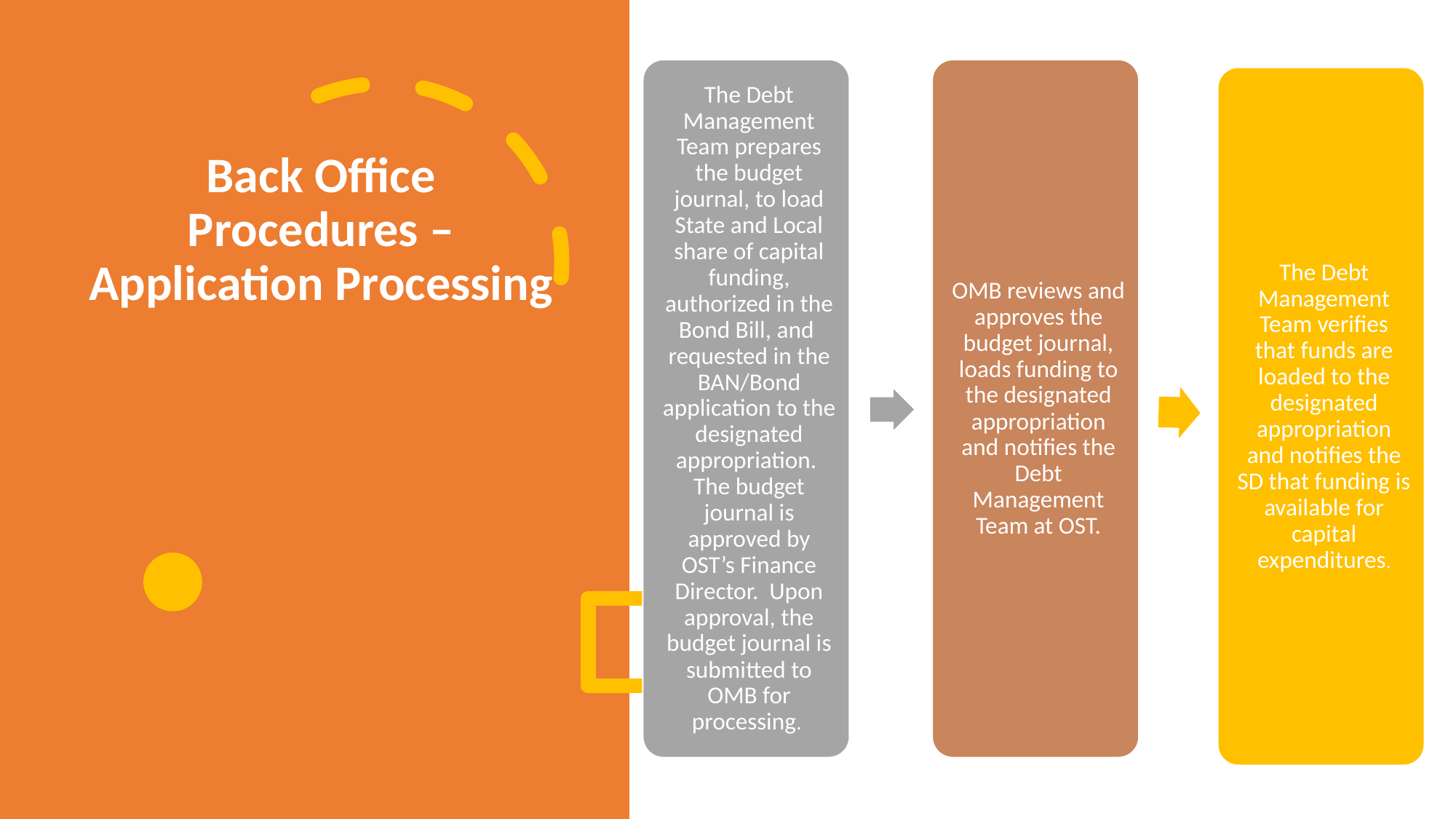

The Debt Management Team prepares the budget journal, to load State and Local share of capital funding, authorized in the Bond Bill, and  requested in the BAN/Bond application to the designated appropriation.  The budget journal is approved by OST’s Finance Director.  Upon approval, the budget journal is submitted to OMB for processing.

OMB reviews and approves the budget journal, loads funding to the designated appropriation and notifies the Debt Management Team at OST.

The Debt Management Team verifies that funds are loaded to the designated appropriation and notifies the SD that funding is available for capital expenditures.

# Back Office Procedures – Application Processing